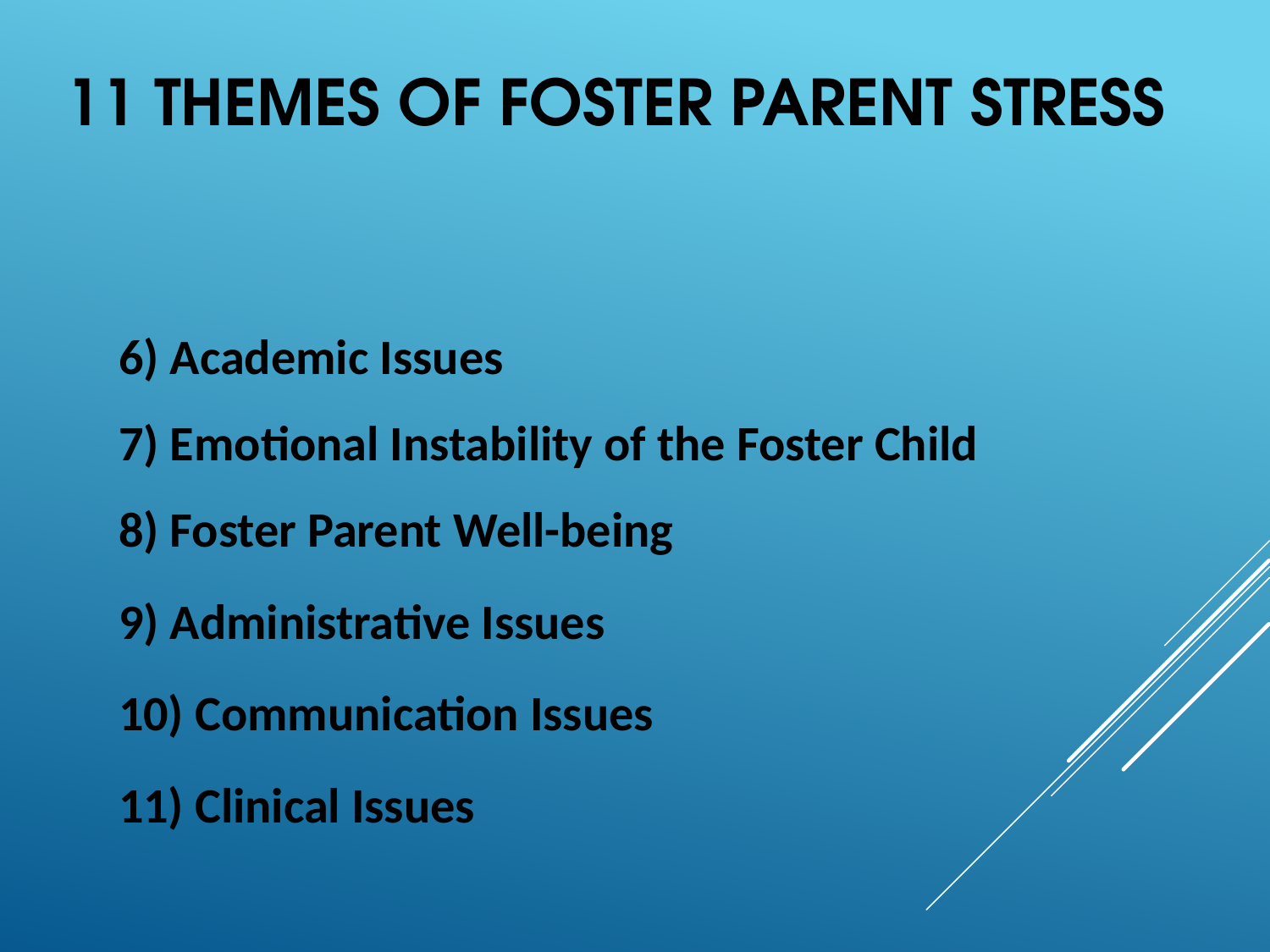

# 11 Themes of Foster Parent Stress

6) Academic Issues
7) Emotional Instability of the Foster Child
8) Foster Parent Well-being
9) Administrative Issues
10) Communication Issues
11) Clinical Issues